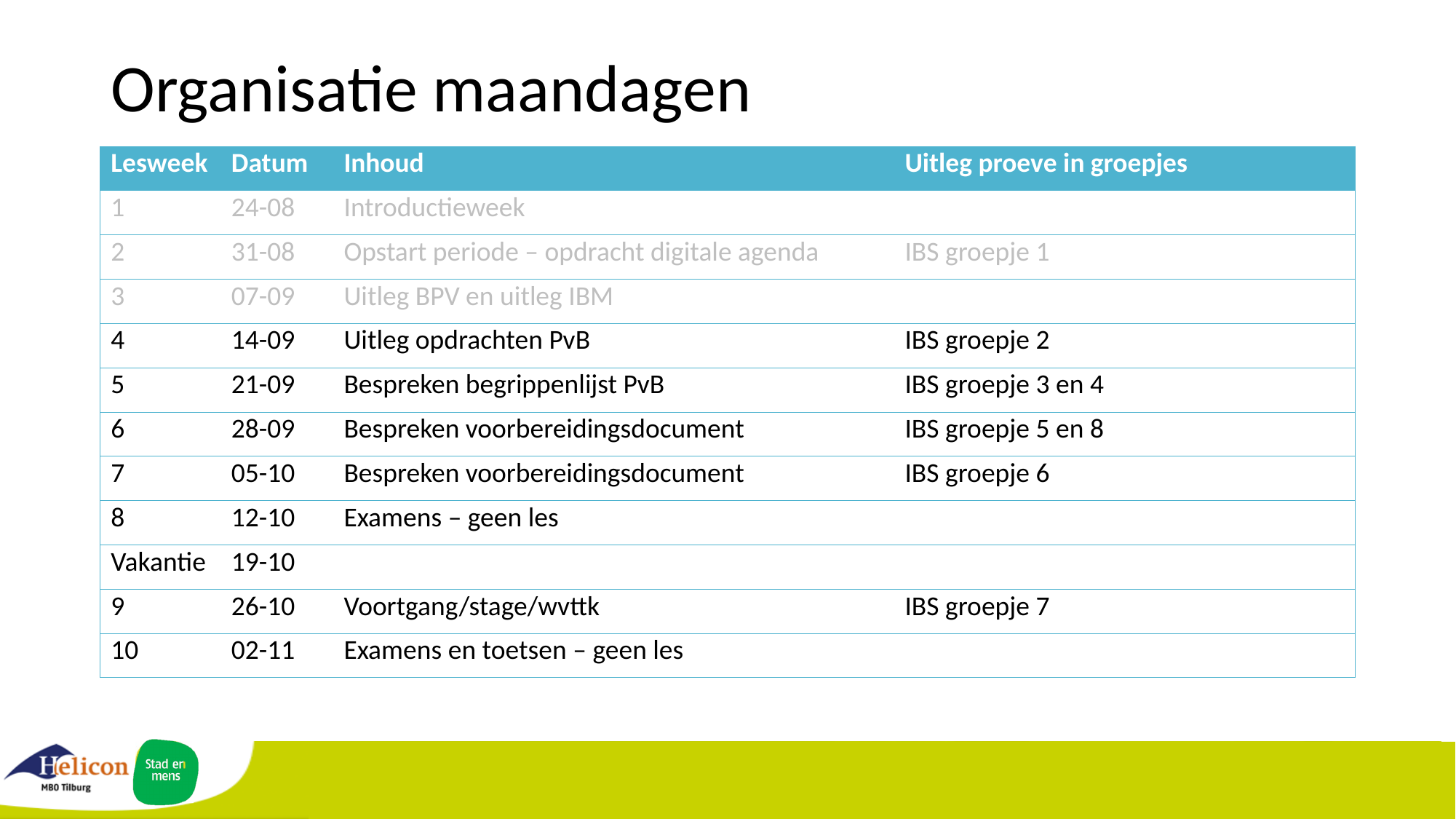

# Organisatie maandagen
| Lesweek | Datum | Inhoud | Uitleg proeve in groepjes |
| --- | --- | --- | --- |
| 1 | 24-08 | Introductieweek |  |
| 2 | 31-08 | Opstart periode – opdracht digitale agenda | IBS groepje 1 |
| 3 | 07-09 | Uitleg BPV en uitleg IBM |  |
| 4 | 14-09 | Uitleg opdrachten PvB | IBS groepje 2 |
| 5 | 21-09 | Bespreken begrippenlijst PvB | IBS groepje 3 en 4 |
| 6 | 28-09 | Bespreken voorbereidingsdocument | IBS groepje 5 en 8 |
| 7 | 05-10 | Bespreken voorbereidingsdocument | IBS groepje 6 |
| 8 | 12-10 | Examens – geen les |  |
| Vakantie | 19-10 |  |  |
| 9 | 26-10 | Voortgang/stage/wvttk | IBS groepje 7 |
| 10 | 02-11 | Examens en toetsen – geen les |  |